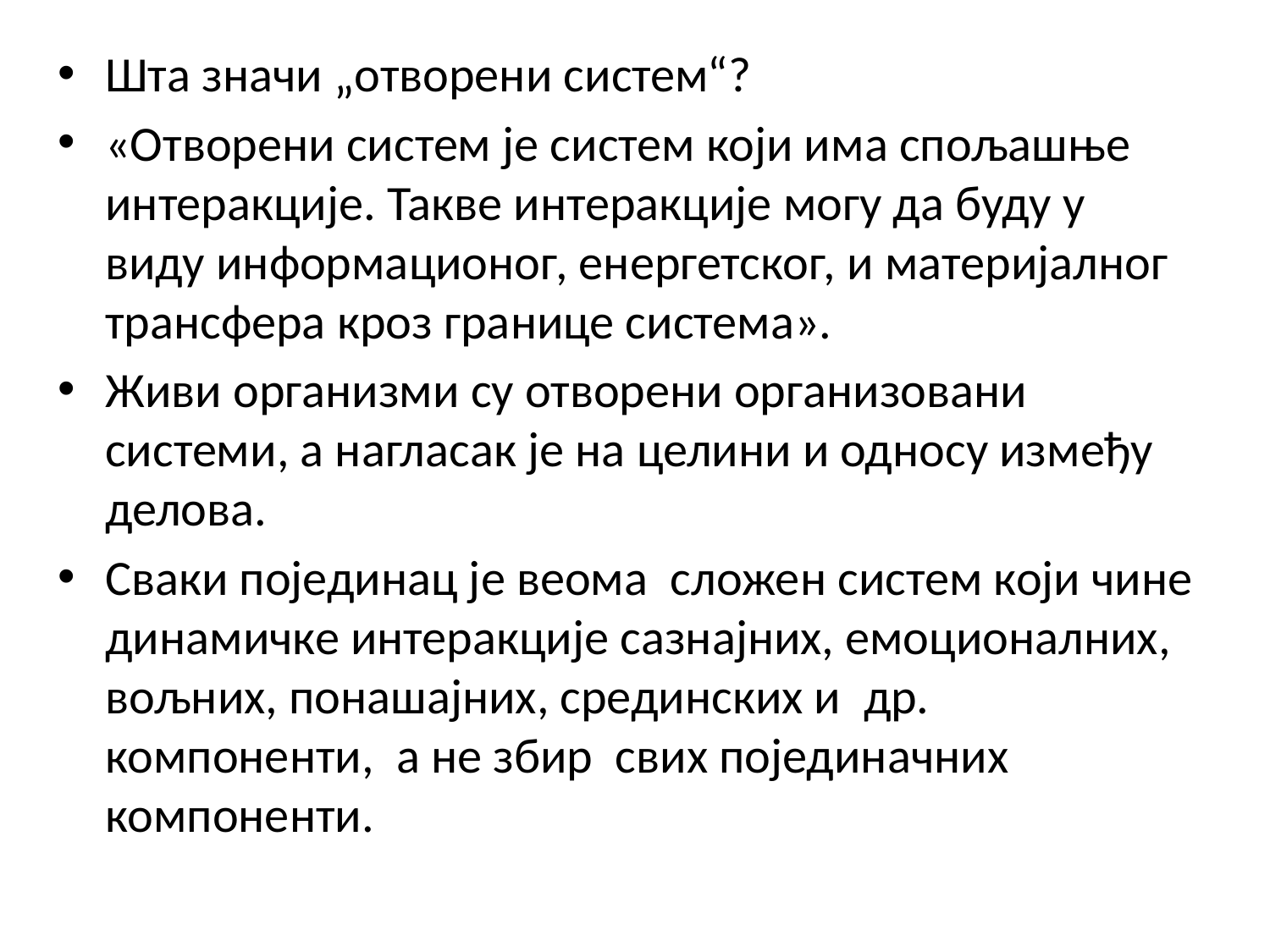

Шта значи „отворени систем“?
«Отворени систем је систем који има спољашње интеракције. Такве интеракције могу да буду у виду информационог, енергетског, и материјалног трансфера кроз границе система».
Живи организми су отворени организовани системи, а нагласак је на целини и односу између делова.
Сваки појединац је веома  сложен систем који чине динамичке интеракције сазнајних, емоционалних, вољних, понашајних, срединских и  др. компоненти,  а не збир  свих појединачних  компоненти.